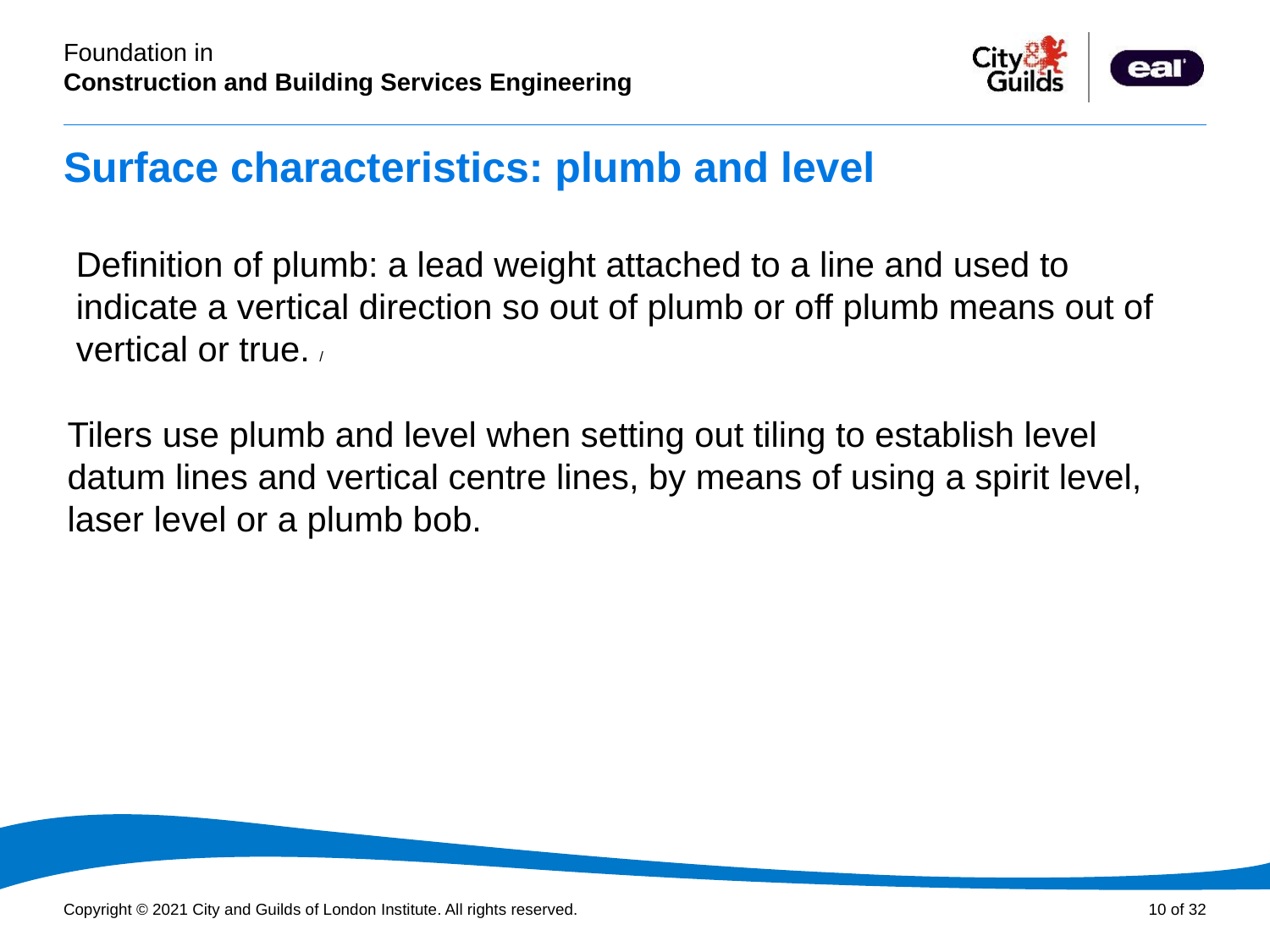

# Surface characteristics: plumb and level

Definition of plumb: a lead weight attached to a line and used to indicate a vertical direction so out of plumb or off plumb means out of vertical or true. /

Tilers use plumb and level when setting out tiling to establish level datum lines and vertical centre lines, by means of using a spirit level, laser level or a plumb bob.